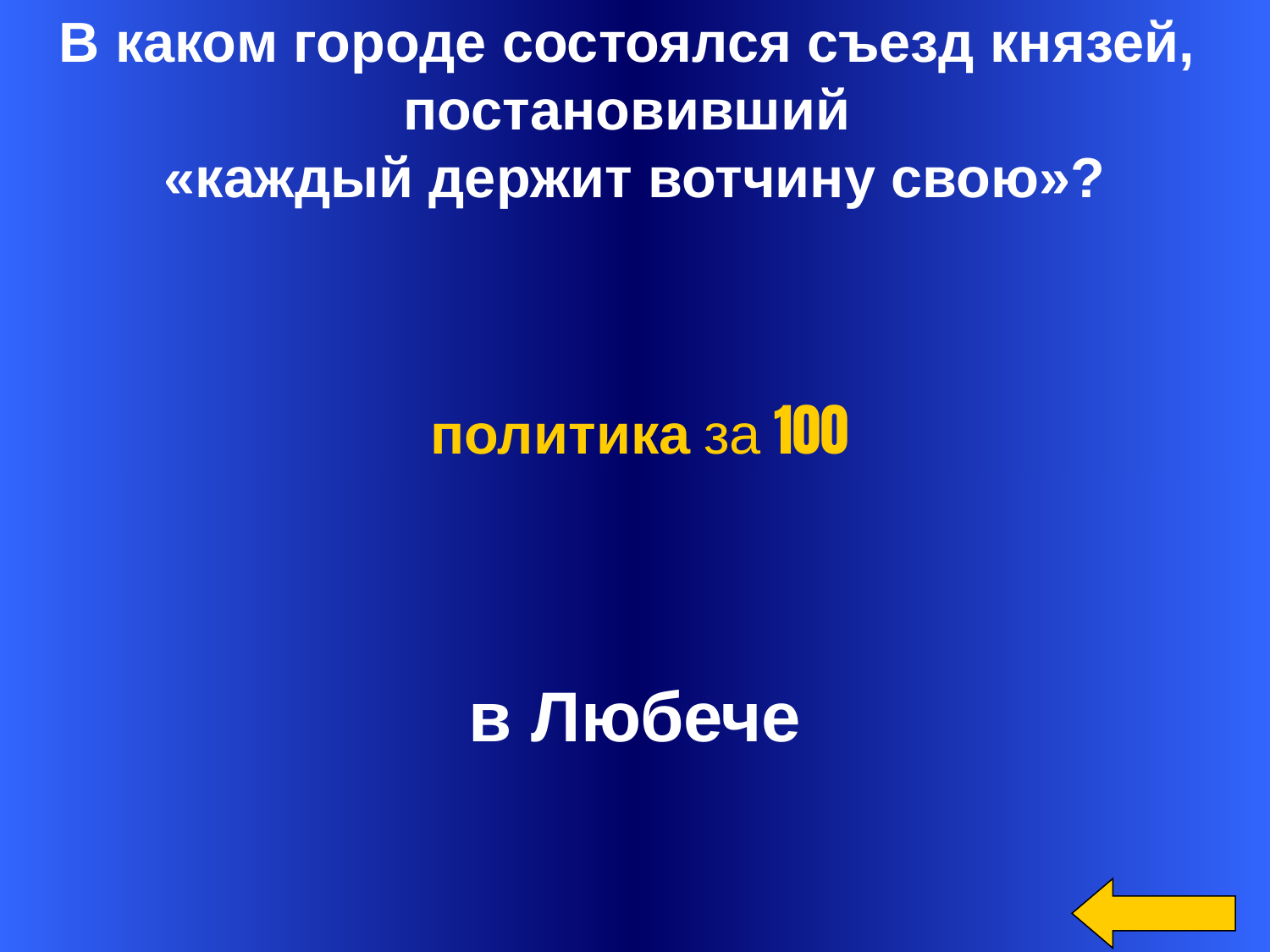

В каком городе состоялся съезд князей,
постановивший
«каждый держит вотчину свою»?
политика за 100
в Любече